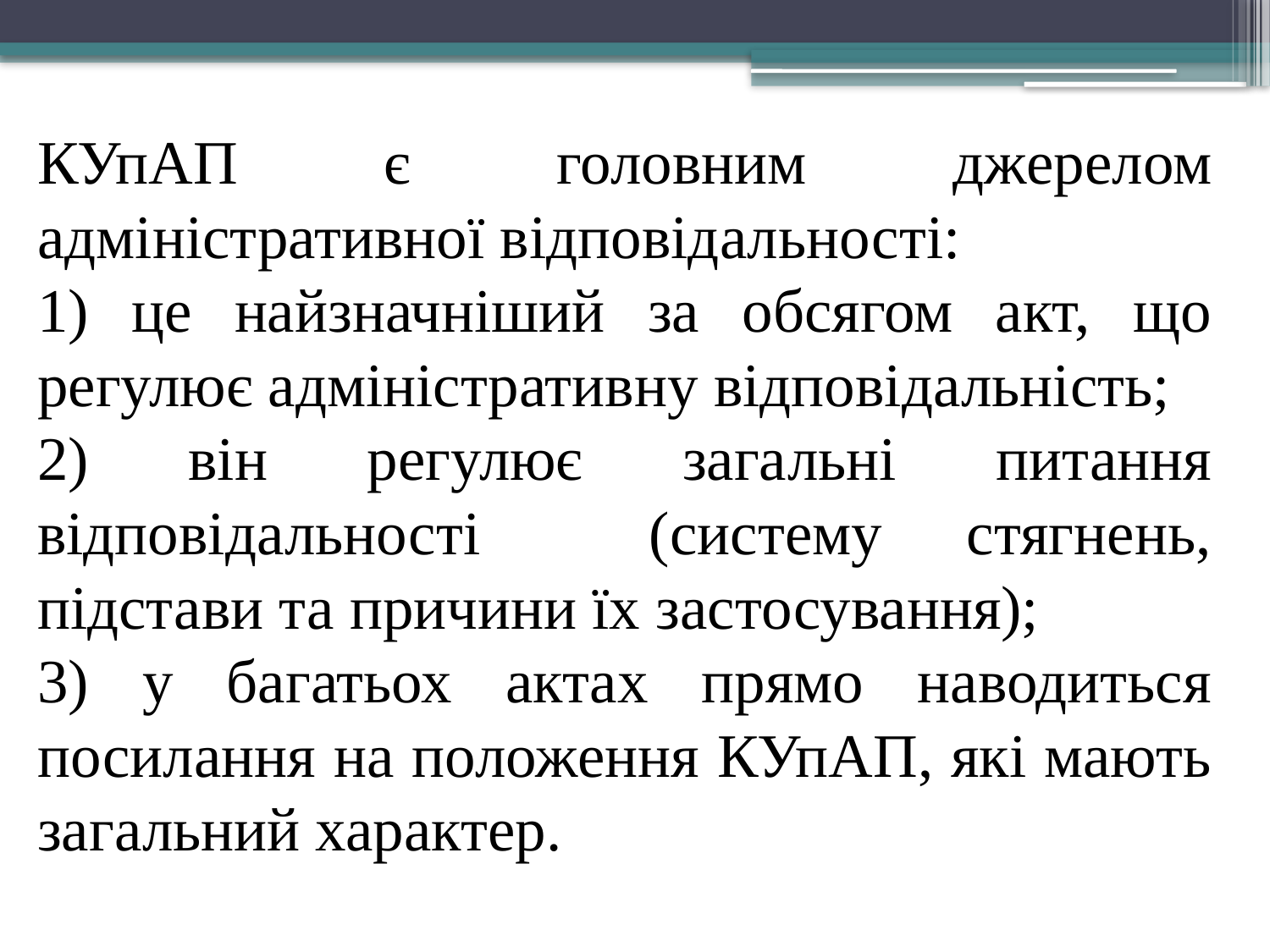

КУпАП є головним джерелом адміністративної відповідальності:
1) це найзначніший за обсягом акт, що регулює адміністративну відповідальність;
2) він регулює загальні питання відповідальності  (систему стягнень, підстави та причини їх застосування);
3) у багатьох актах прямо наводиться посилання на положення КУпАП, які мають загальний характер.